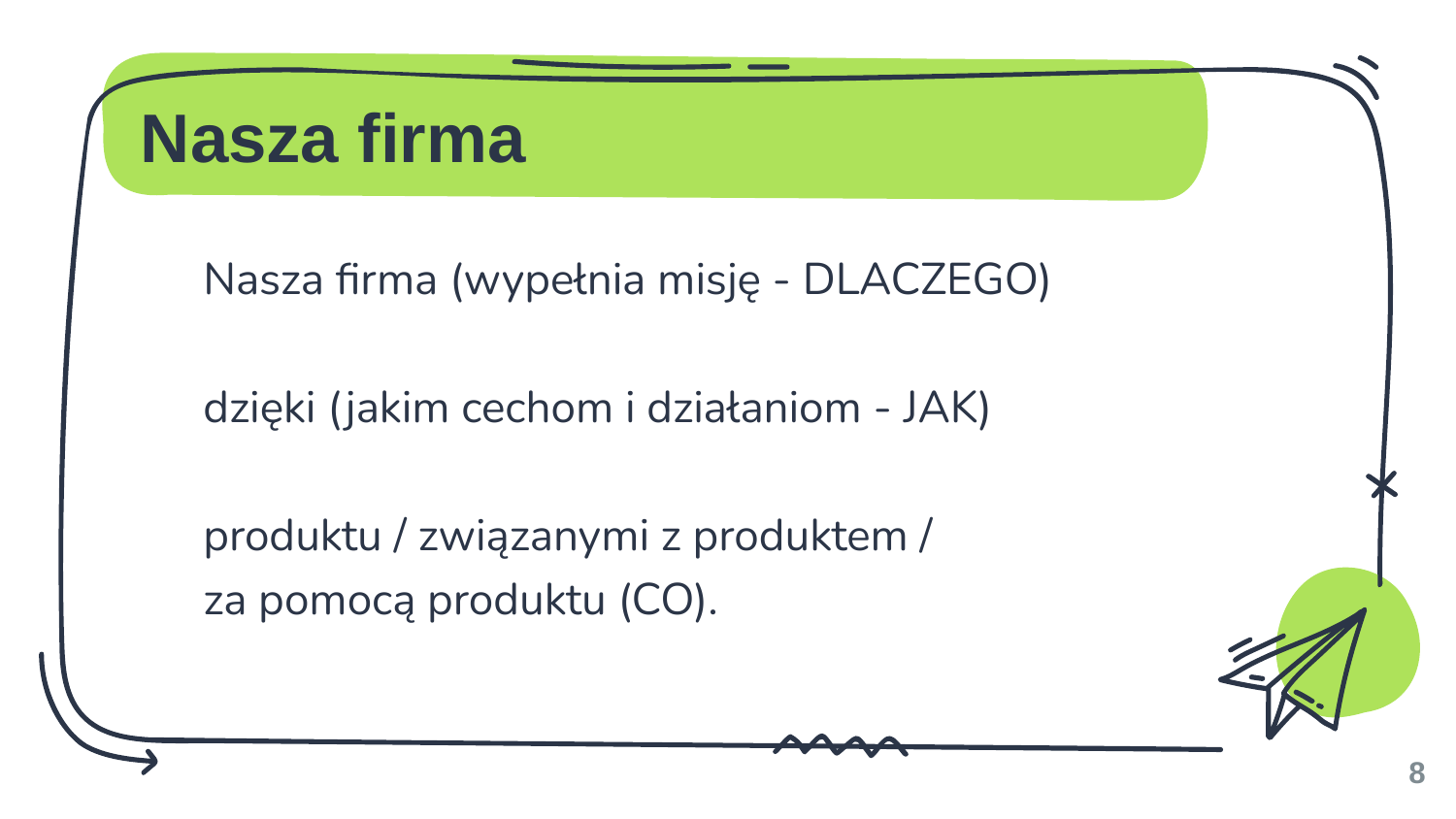

# Nasza firma
Nasza firma (wypełnia misję - DLACZEGO)

dzięki (jakim cechom i działaniom - JAK)

produktu / związanymi z produktem /
za pomocą produktu (CO).

8